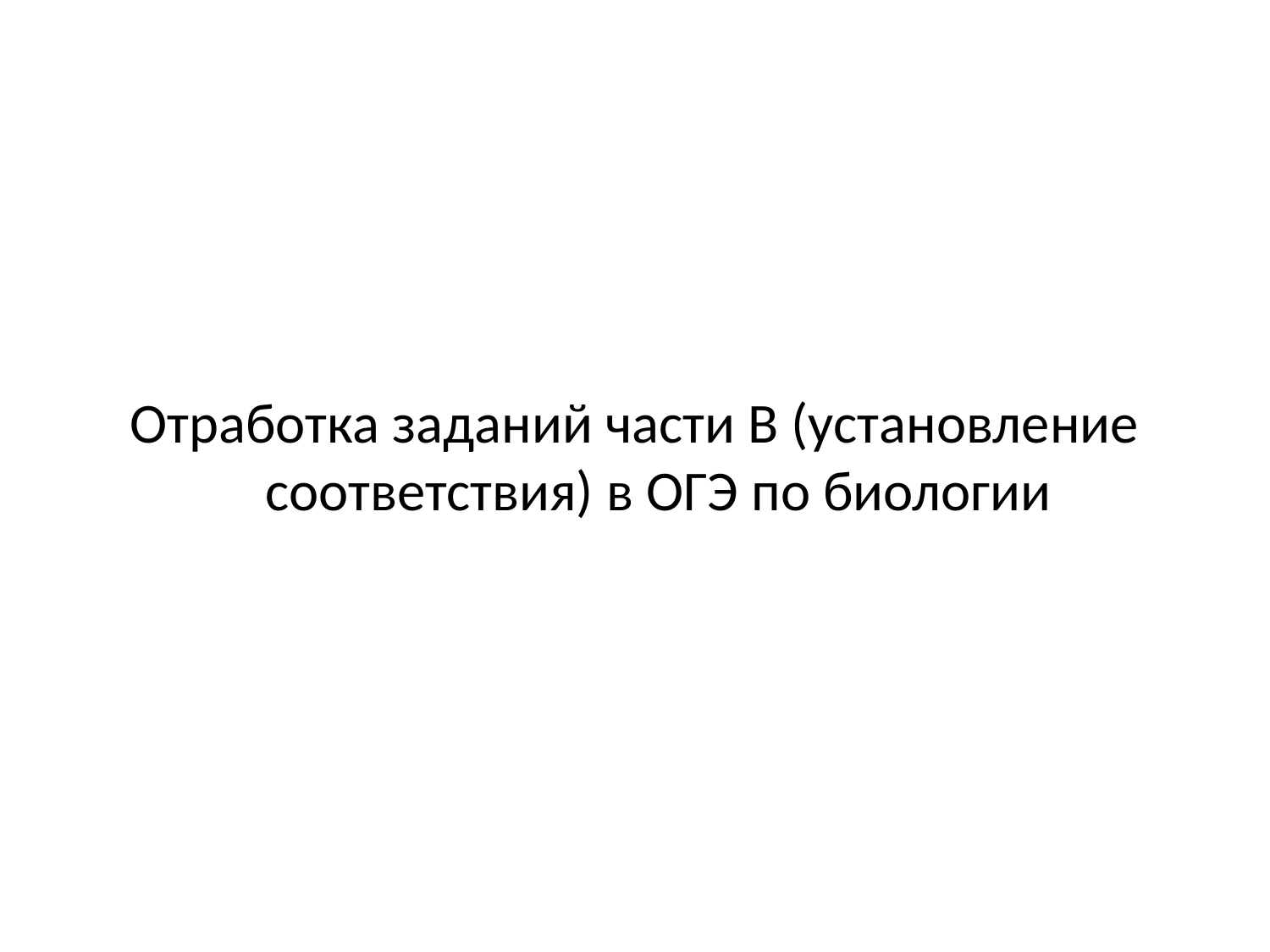

#

Отработка заданий части В (установление соответствия) в ОГЭ по биологии